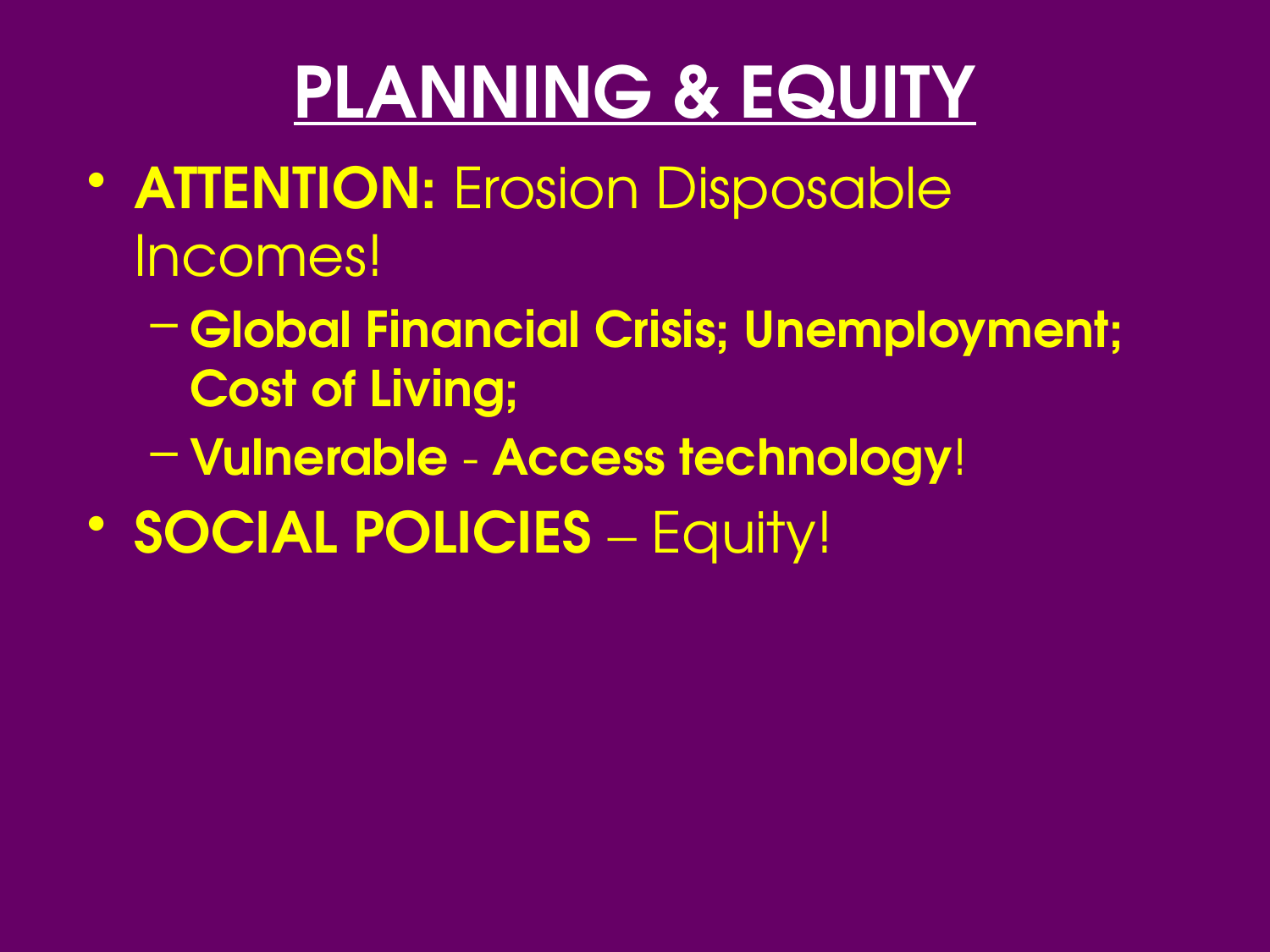

# PLANNING & EQUITY
ATTENTION: Erosion Disposable Incomes!
Global Financial Crisis; Unemployment; Cost of Living;
Vulnerable - Access technology!
SOCIAL POLICIES – Equity!